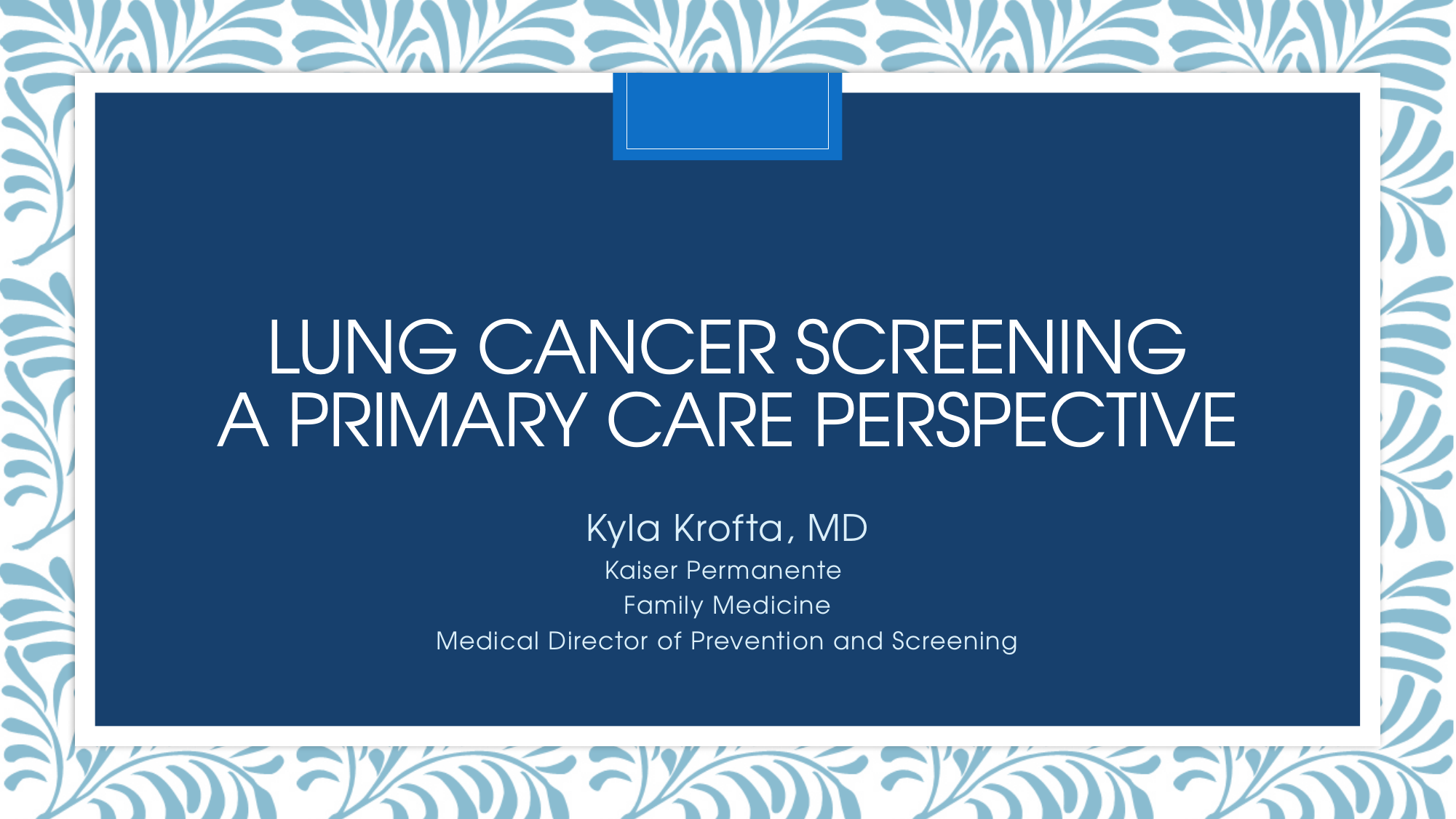

# Lung Cancer Screening A Primary Care Perspective
Kyla Krofta, MD
Kaiser Permanente
Family Medicine
Medical Director of Prevention and Screening